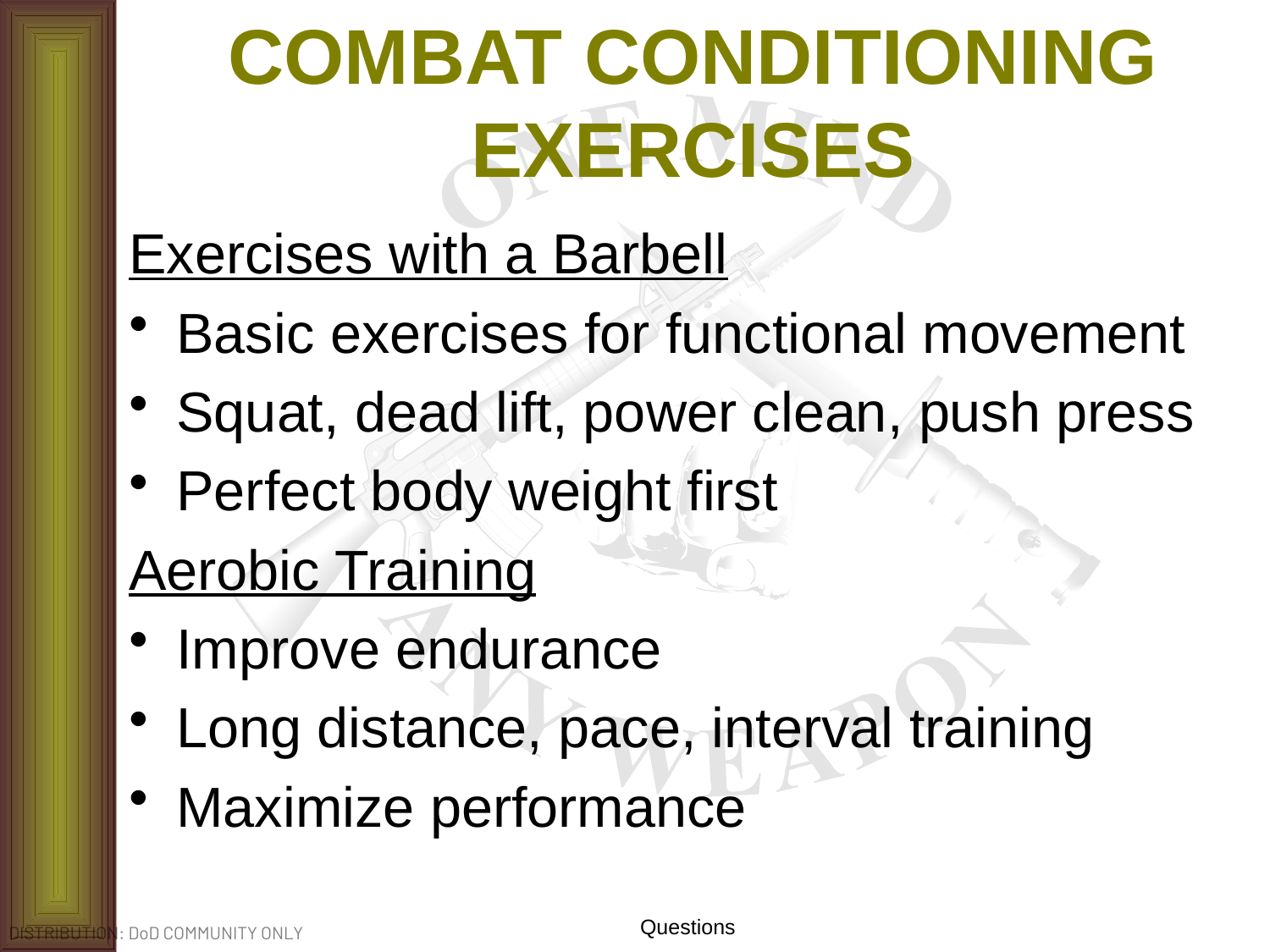

# COMBAT CONDITIONING EXERCISES
Exercises with a Barbell
Basic exercises for functional movement
Squat, dead lift, power clean, push press
Perfect body weight first
Aerobic Training
Improve endurance
Long distance, pace, interval training
Maximize performance
Questions